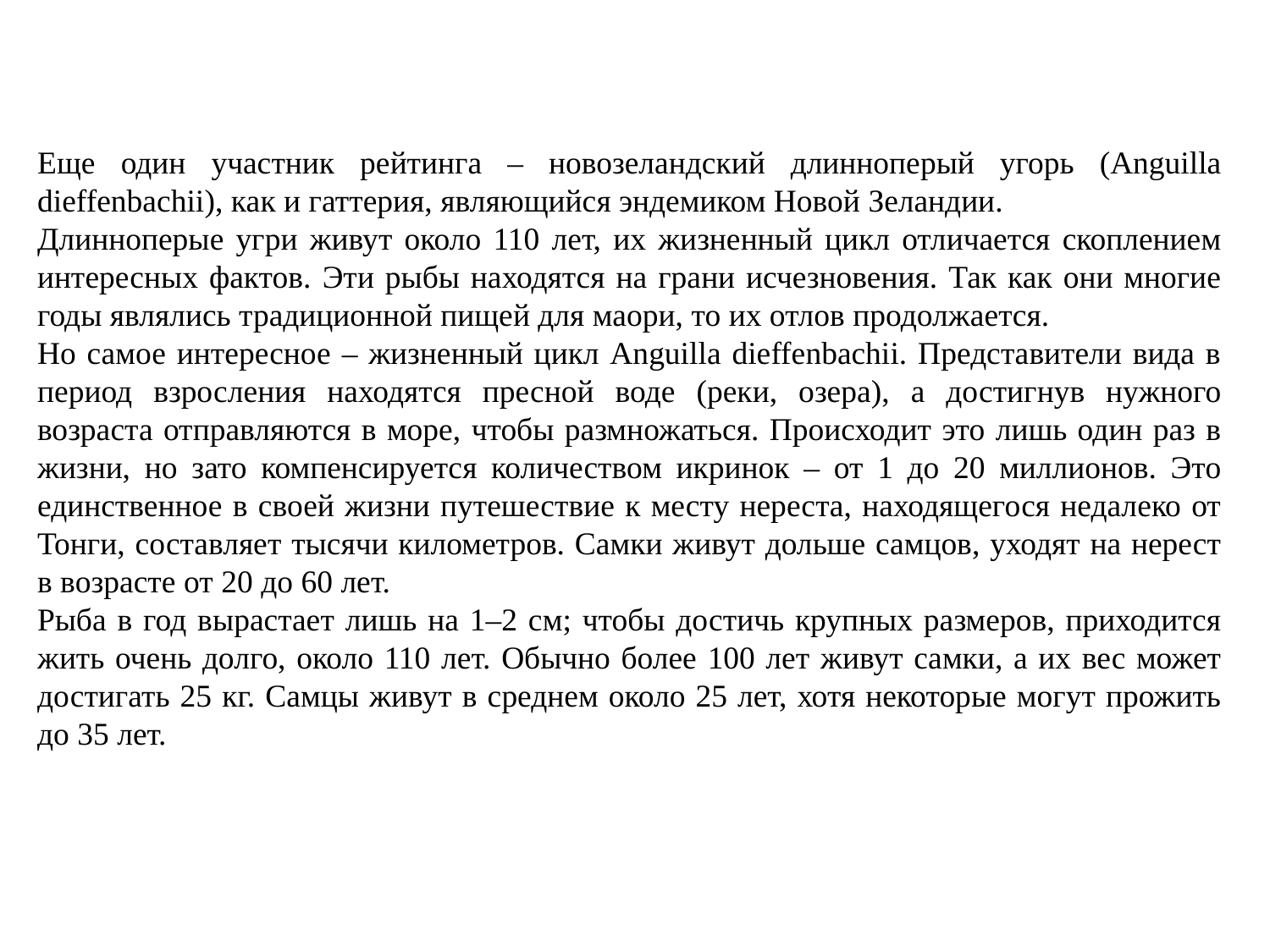

Еще один участник рейтинга – новозеландский длинноперый угорь (Anguilla dieffenbachii), как и гаттерия, являющийся эндемиком Новой Зеландии.
Длинноперые угри живут около 110 лет, их жизненный цикл отличается скоплением интересных фактов. Эти рыбы находятся на грани исчезновения. Так как они многие годы являлись традиционной пищей для маори, то их отлов продолжается.
Но самое интересное – жизненный цикл Anguilla dieffenbachii. Представители вида в период взросления находятся пресной воде (реки, озера), а достигнув нужного возраста отправляются в море, чтобы размножаться. Происходит это лишь один раз в жизни, но зато компенсируется количеством икринок – от 1 до 20 миллионов. Это единственное в своей жизни путешествие к месту нереста, находящегося недалеко от Тонги, составляет тысячи километров. Самки живут дольше самцов, уходят на нерест в возрасте от 20 до 60 лет.
Рыба в год вырастает лишь на 1–2 см; чтобы достичь крупных размеров, приходится жить очень долго, около 110 лет. Обычно более 100 лет живут самки, а их вес может достигать 25 кг. Самцы живут в среднем около 25 лет, хотя некоторые могут прожить до 35 лет.